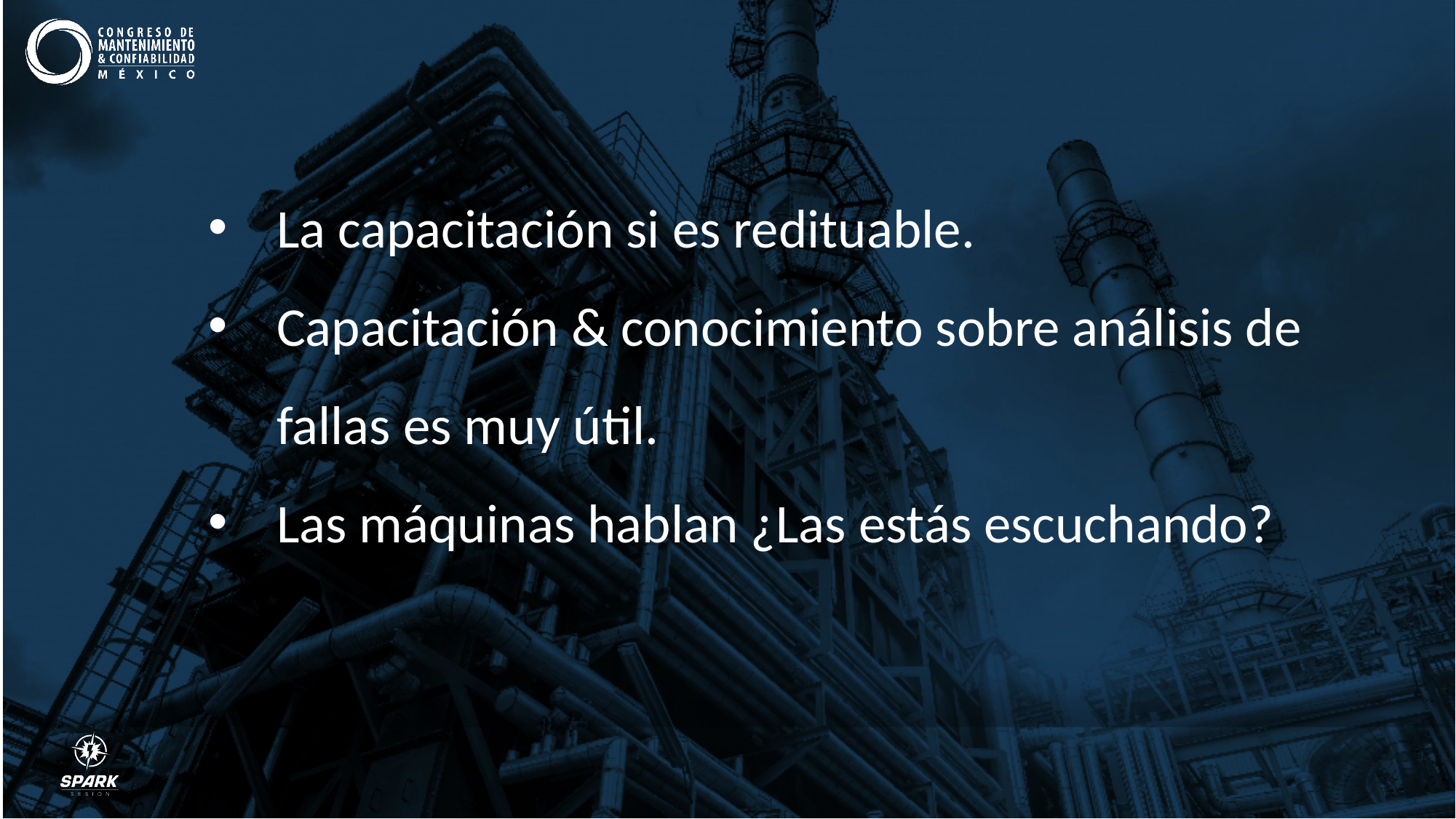

La capacitación si es redituable.
Capacitación & conocimiento sobre análisis de fallas es muy útil.
Las máquinas hablan ¿Las estás escuchando?